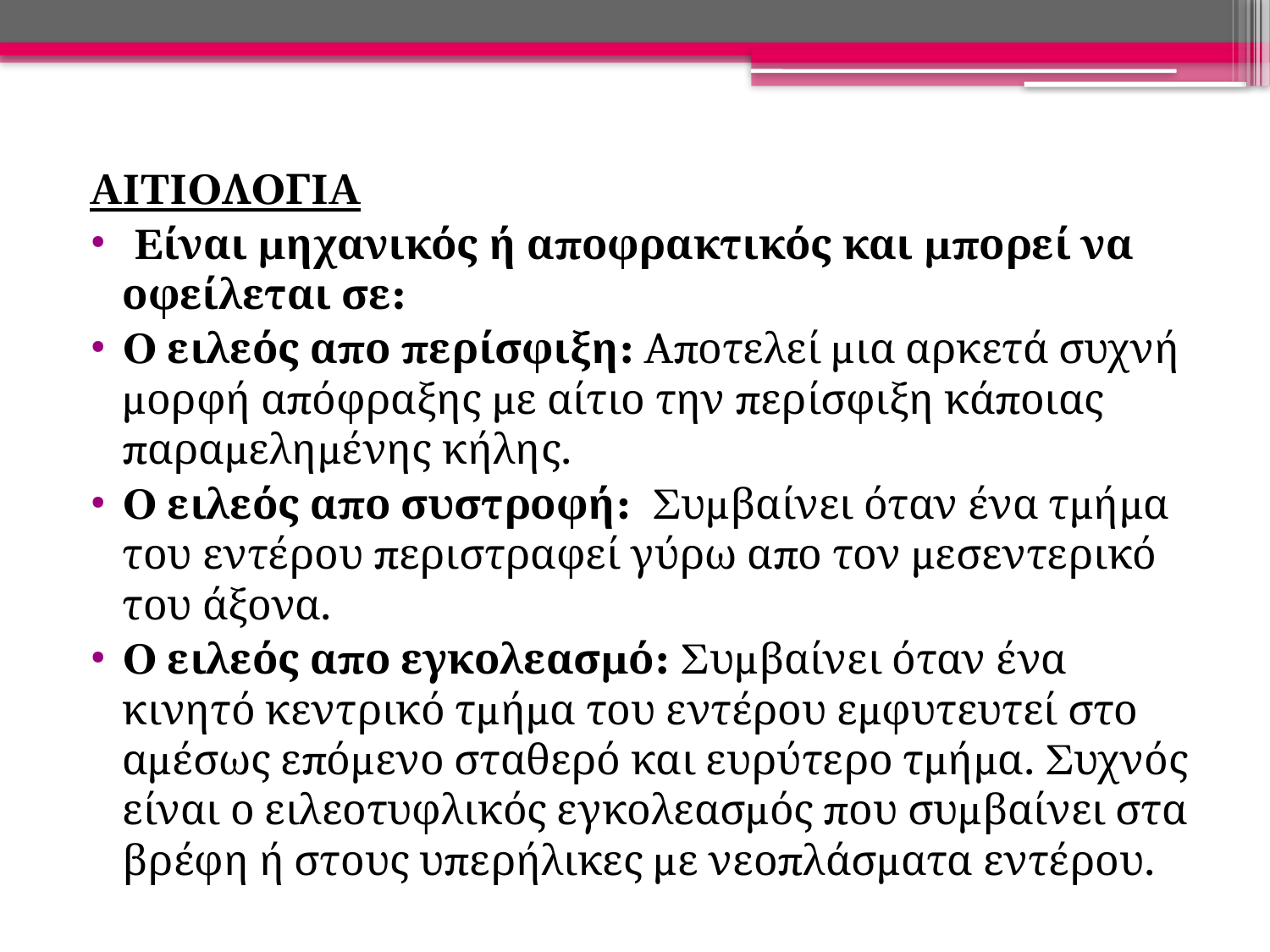

ΑΙΤΙΟΛΟΓΙΑ
 Είναι μηχανικός ή αποφρακτικός και μπορεί να οφείλεται σε:
Ο ειλεός απο περίσφιξη: Αποτελεί μια αρκετά συχνή μορφή απόφραξης με αίτιο την περίσφιξη κάποιας παραμελημένης κήλης.
Ο ειλεός απο συστροφή:  Συμβαίνει όταν ένα τμήμα του εντέρου περιστραφεί γύρω απο τον μεσεντερικό του άξονα.
Ο ειλεός απο εγκολεασμό: Συμβαίνει όταν ένα κινητό κεντρικό τμήμα του εντέρου εμφυτευτεί στο  αμέσως επόμενο σταθερό και ευρύτερο τμήμα. Συχνός είναι ο ειλεοτυφλικός εγκολεασμός που συμβαίνει στα βρέφη ή στους υπερήλικες με νεοπλάσματα εντέρου.